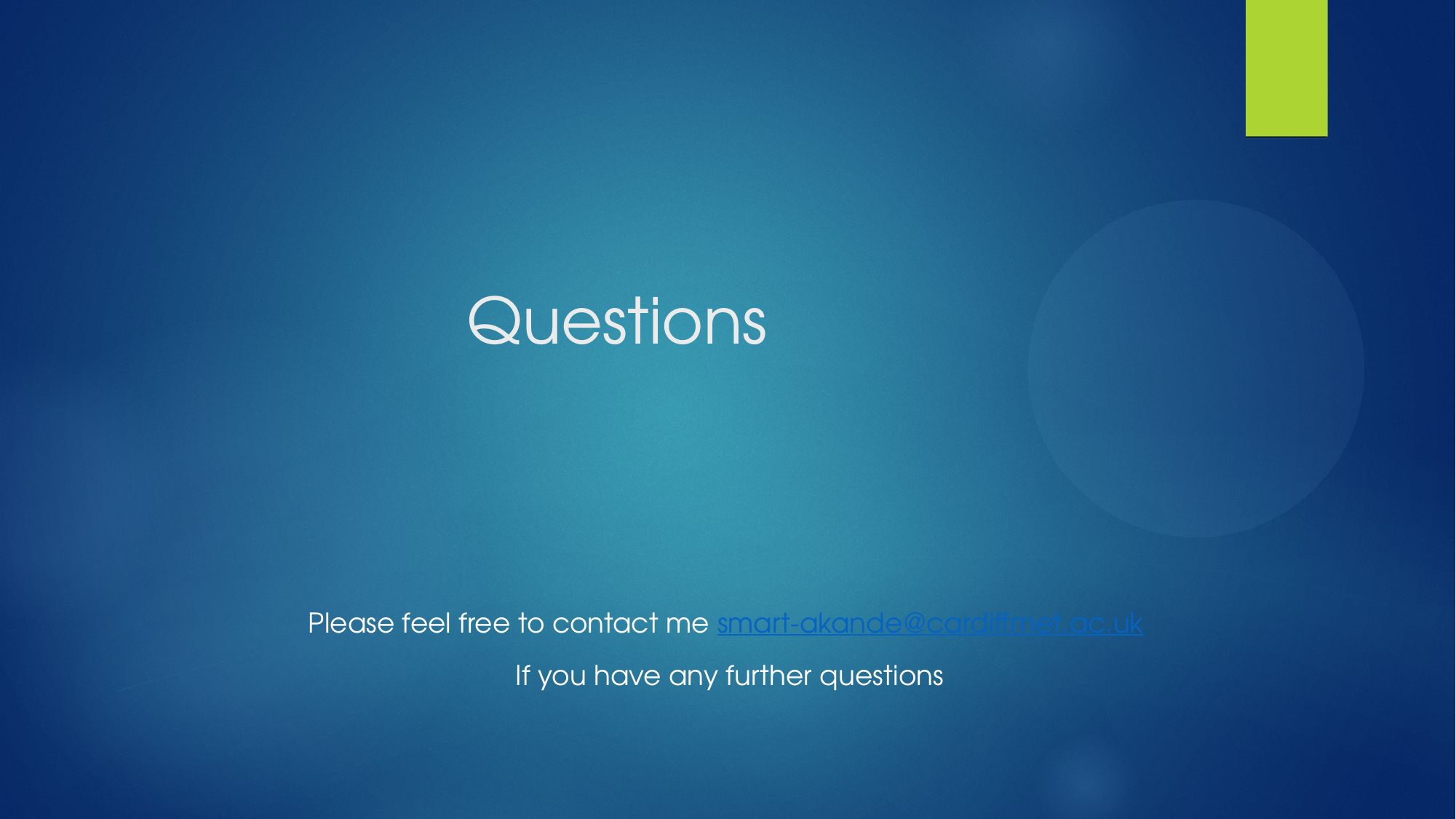

# Questions
Please feel free to contact me smart-akande@cardiffmet.ac.uk
If you have any further questions